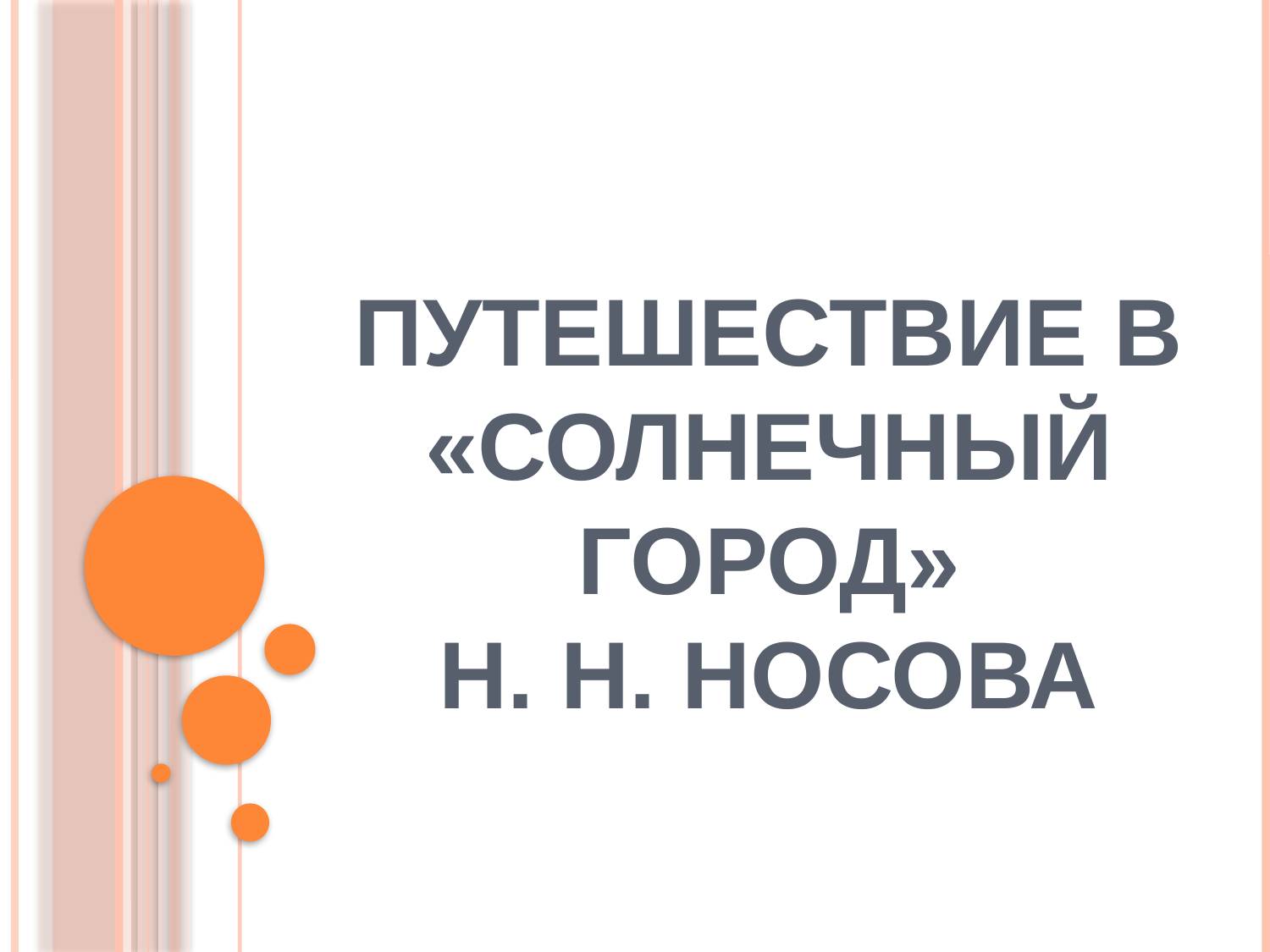

# Путешествие в «Солнечный город» Н. Н. Носова